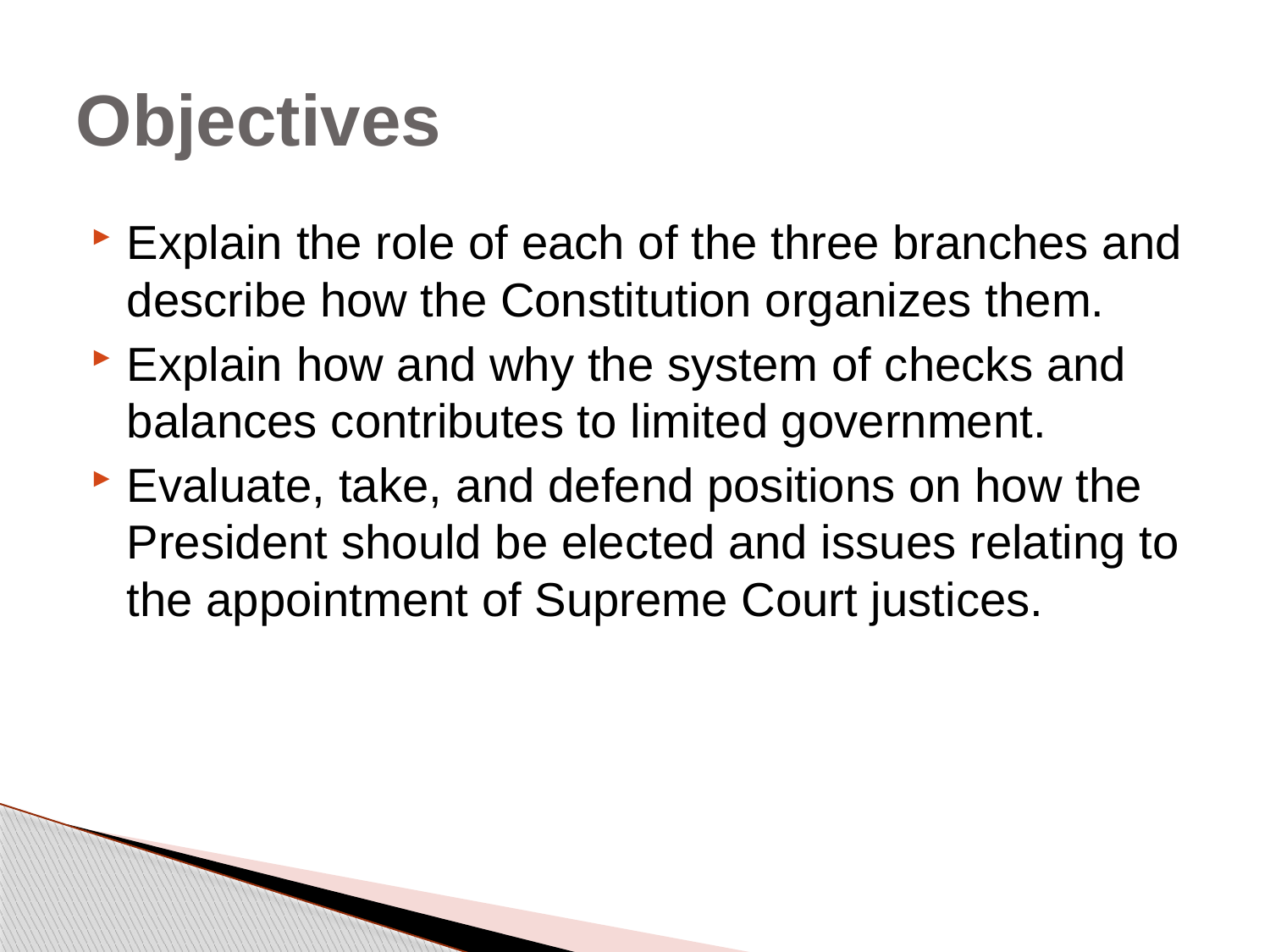

# Objectives
Explain the role of each of the three branches and describe how the Constitution organizes them.
Explain how and why the system of checks and balances contributes to limited government.
Evaluate, take, and defend positions on how the President should be elected and issues relating to the appointment of Supreme Court justices.